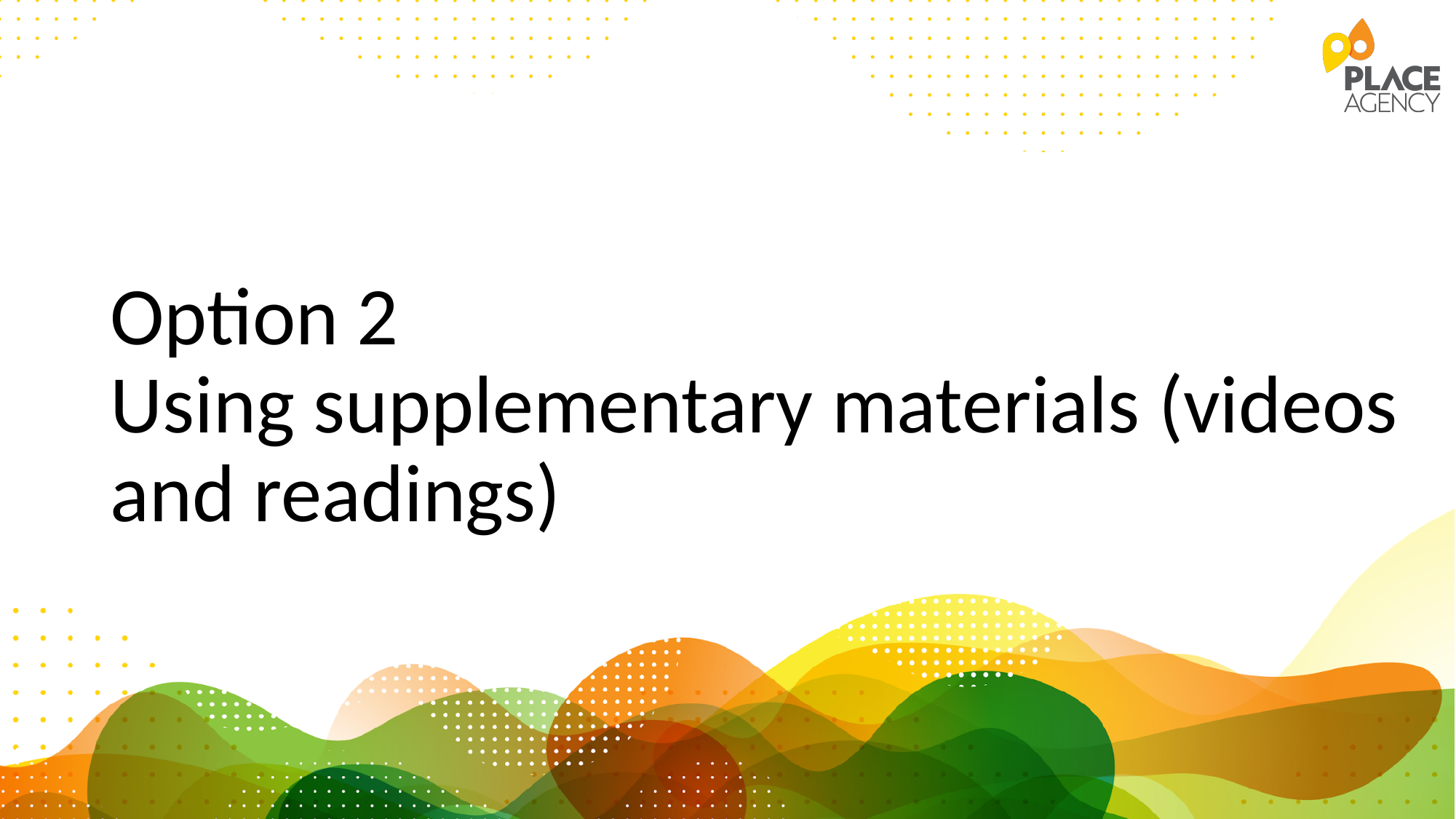

# Option 2 Using supplementary materials (videos and readings)